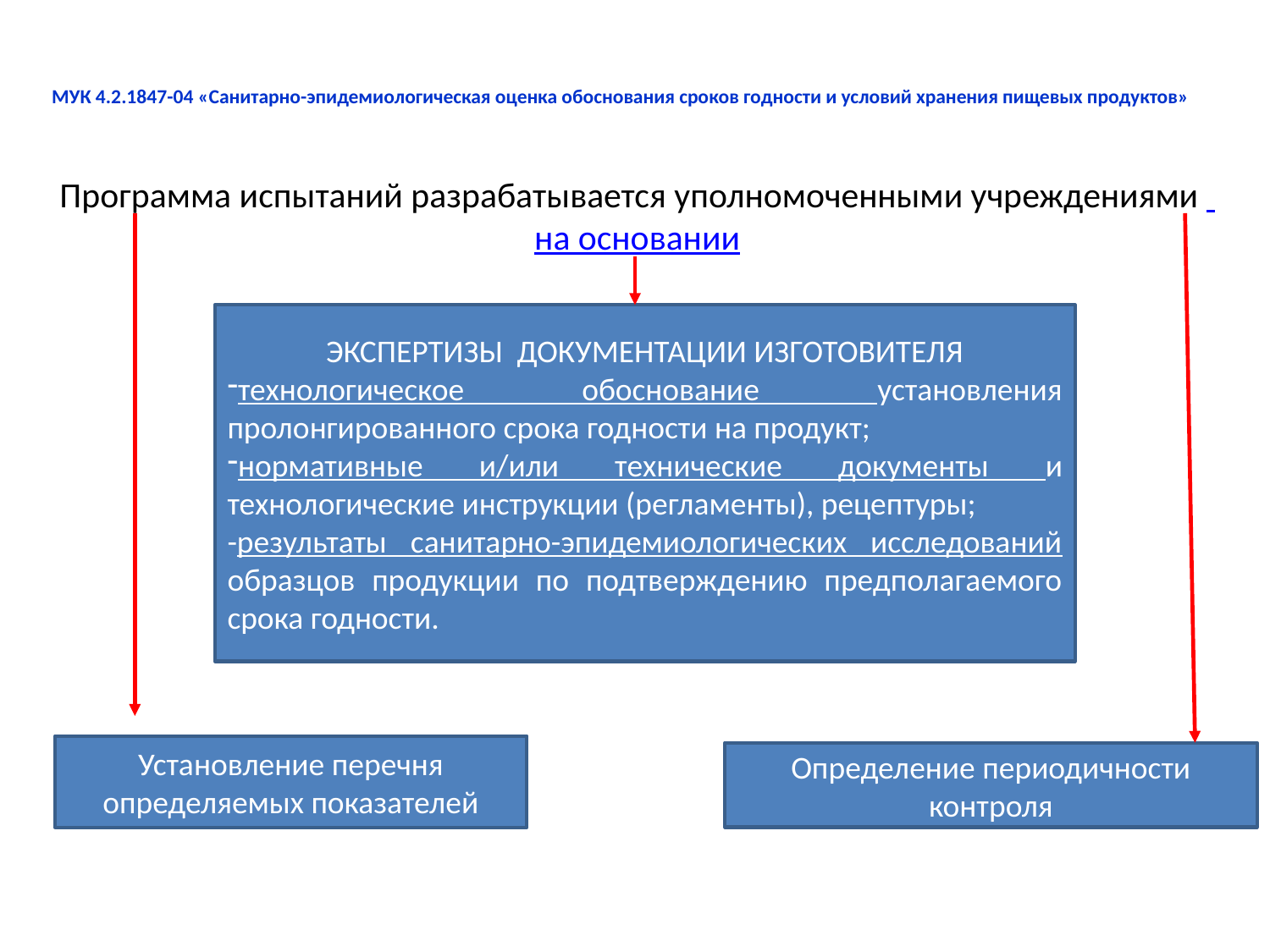

# МУК 4.2.1847-04 «Санитарно-эпидемиологическая оценка обоснования сроков годности и условий хранения пищевых продуктов»
Программа испытаний разрабатывается уполномоченными учреждениями  на основании

ЭКСПЕРТИЗЫ  ДОКУМЕНТАЦИИ ИЗГОТОВИТЕЛЯ
технологическое обоснование установления пролонгированного срока годности на продукт;
нормативные и/или технические документы и технологические инструкции (регламенты), рецептуры;
-результаты санитарно-эпидемиологических исследований образцов продукции по подтверждению предполагаемого срока годности.
Установление перечня определяемых показателей
Определение периодичности контроля